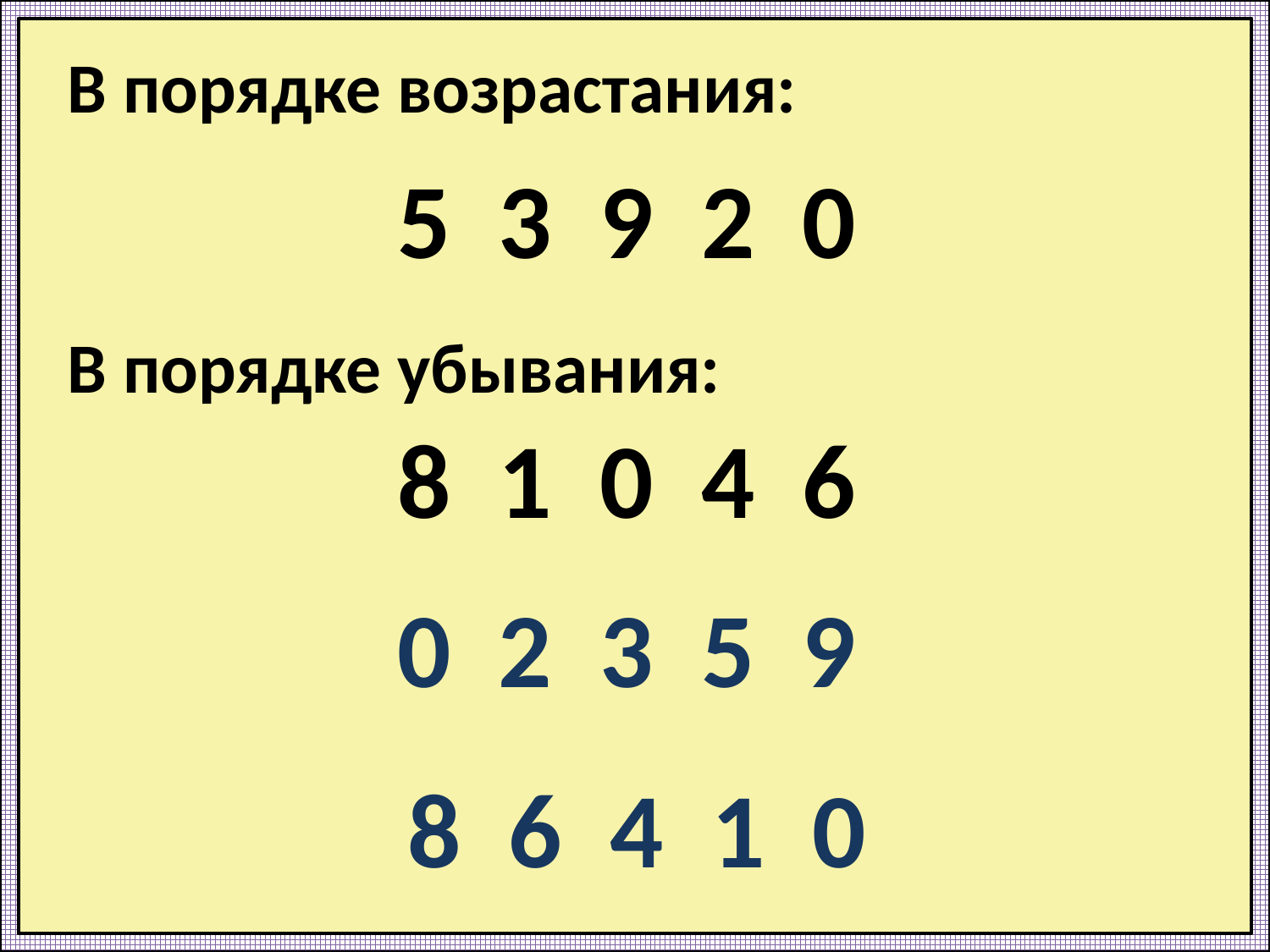

В порядке возрастания:
5  3  9  2  0
В порядке убывания:
8  1  0  4  6
0  2  3  5  9
8  6  4  1  0